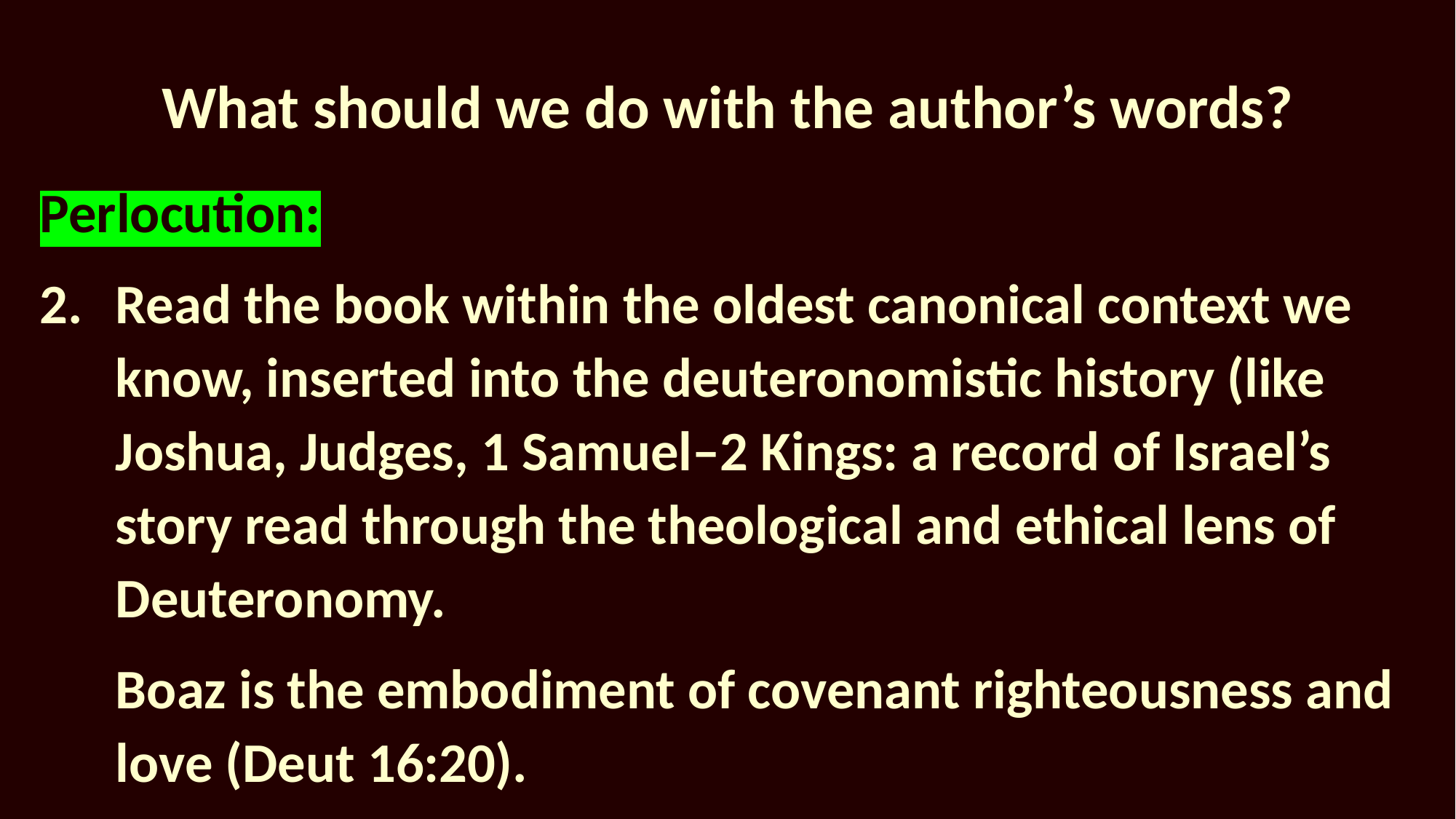

# What should we do with the author’s words?
Perlocution:
2.	Read the book within the oldest canonical context we know, inserted into the deuteronomistic history (like Joshua, Judges, 1 Samuel–2 Kings: a record of Israel’s story read through the theological and ethical lens of Deuteronomy.
	Boaz is the embodiment of covenant righteousness and love (Deut 16:20).